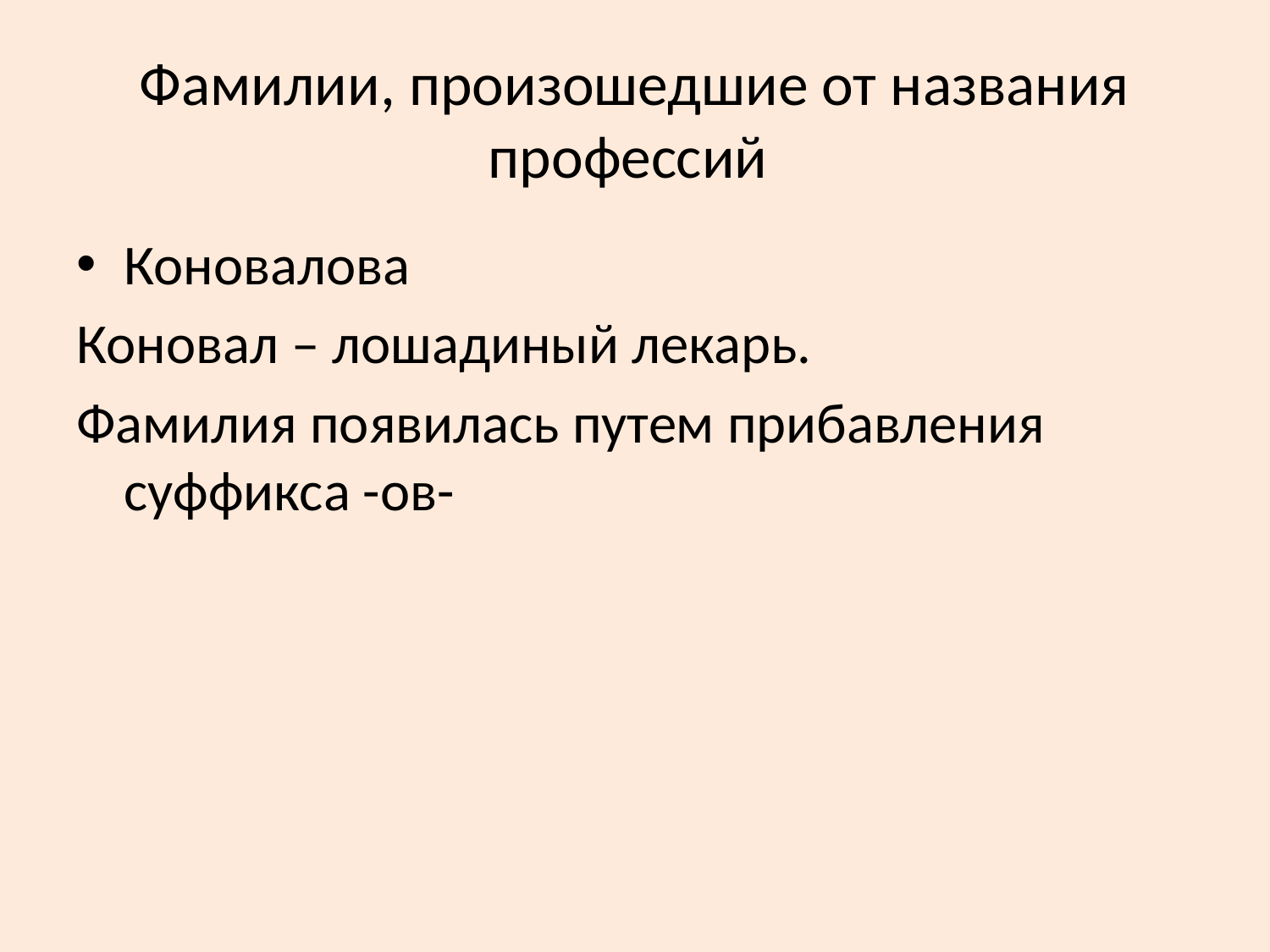

# Фамилии, произошедшие от названия профессий
Коновалова
Коновал – лошадиный лекарь.
Фамилия появилась путем прибавления суффикса -ов-